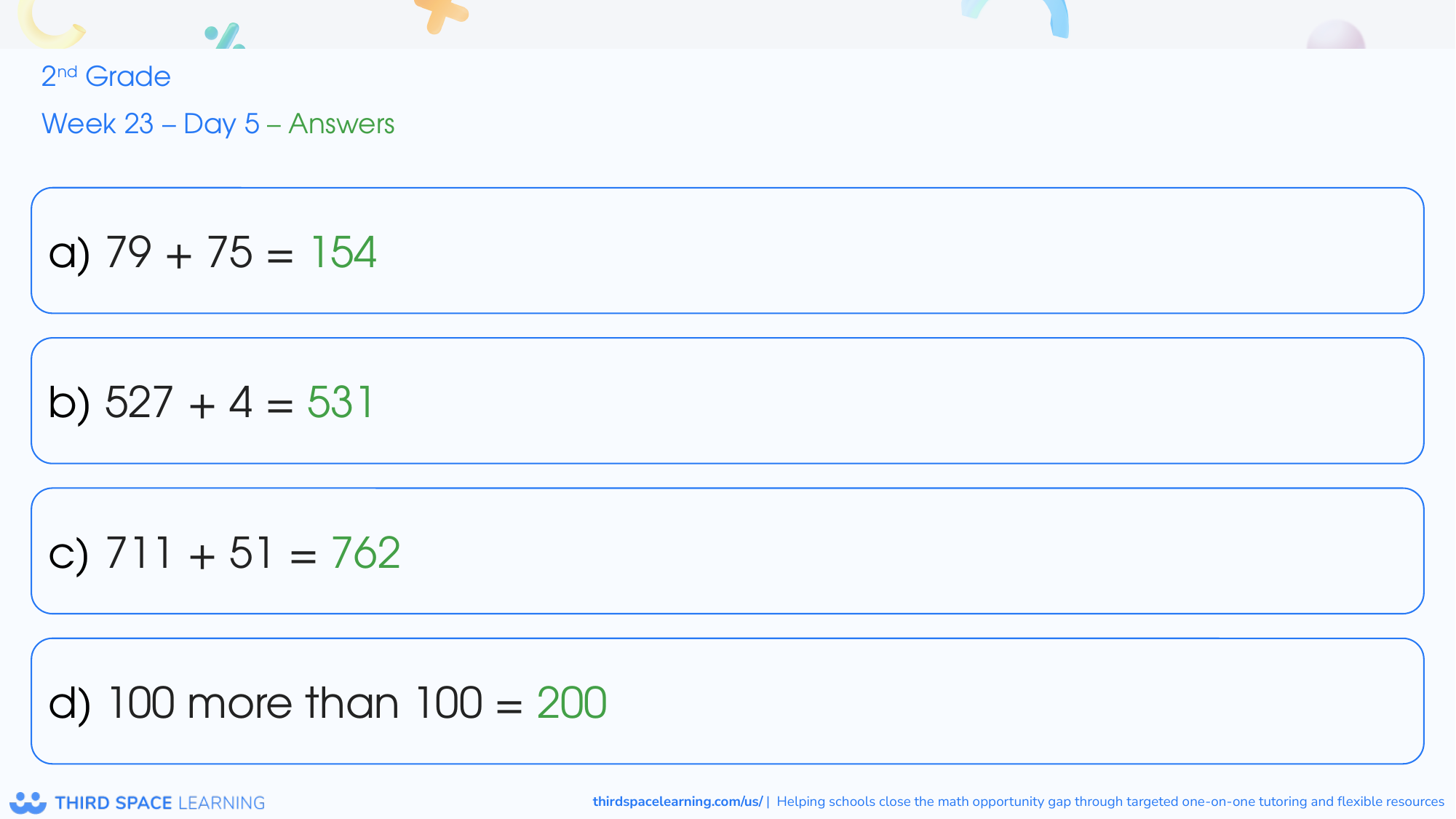

2nd Grade
Week 23 – Day 5 – Answers
79 + 75 = 154
527 + 4 = 531
711 + 51 = 762
100 more than 100 = 200